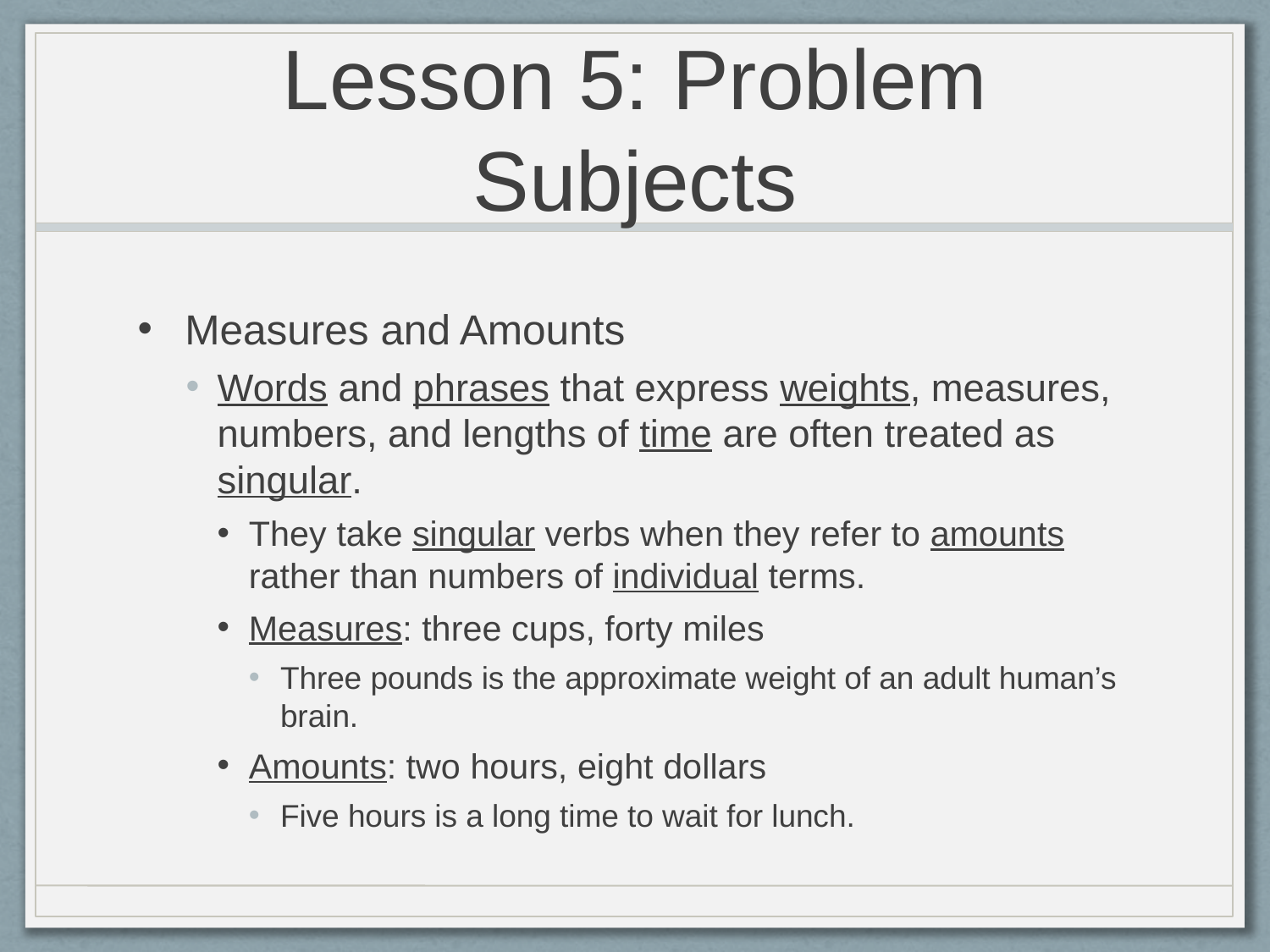

# Lesson 5: Problem Subjects
Measures and Amounts
Words and phrases that express weights, measures, numbers, and lengths of time are often treated as singular.
They take singular verbs when they refer to amounts rather than numbers of individual terms.
Measures: three cups, forty miles
Three pounds is the approximate weight of an adult human’s brain.
Amounts: two hours, eight dollars
Five hours is a long time to wait for lunch.